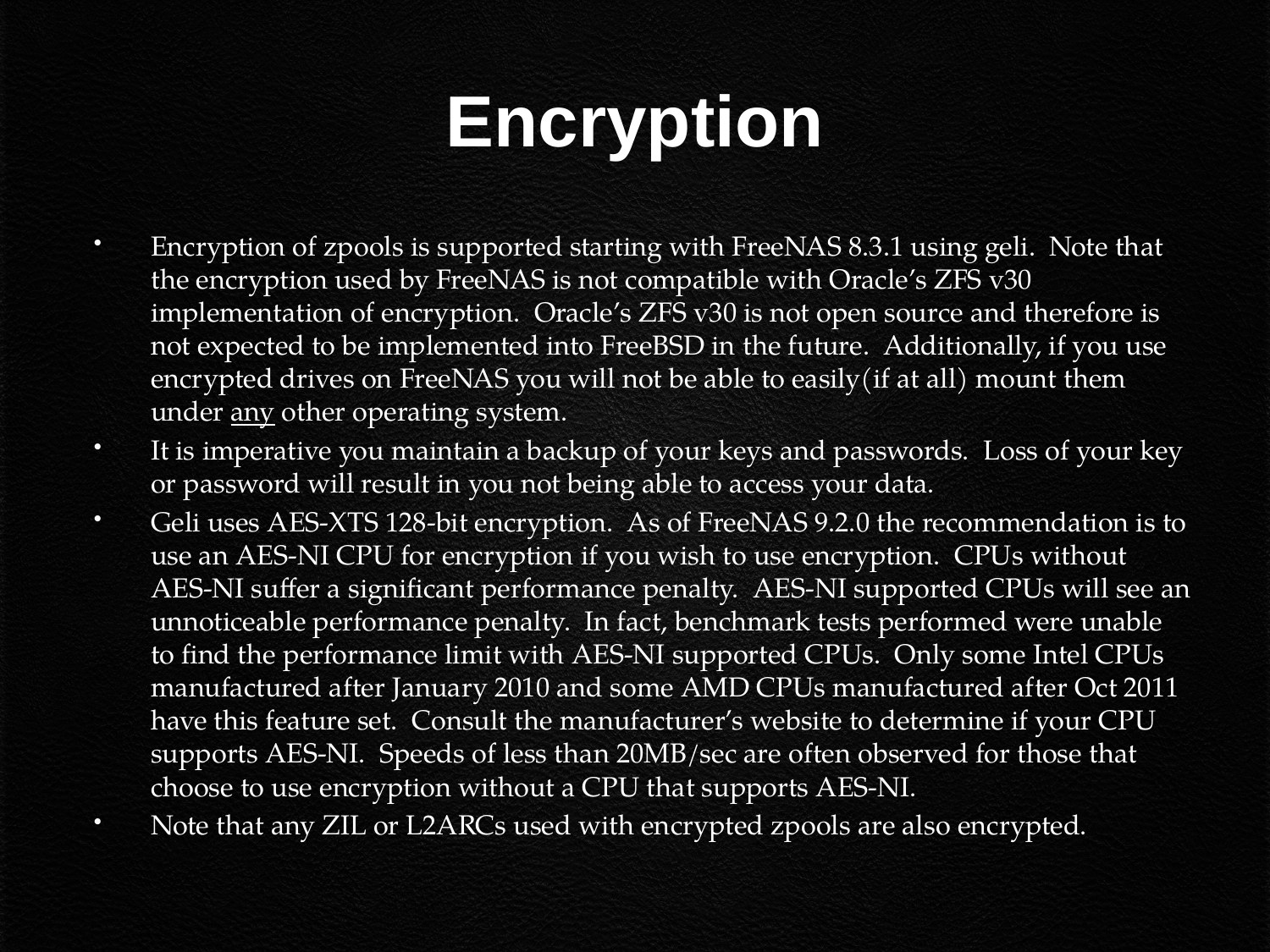

# Encryption
Encryption of zpools is supported starting with FreeNAS 8.3.1 using geli.  Note that the encryption used by FreeNAS is not compatible with Oracle’s ZFS v30 implementation of encryption.  Oracle’s ZFS v30 is not open source and therefore is not expected to be implemented into FreeBSD in the future.  Additionally, if you use encrypted drives on FreeNAS you will not be able to easily(if at all) mount them under any other operating system.
It is imperative you maintain a backup of your keys and passwords.  Loss of your key or password will result in you not being able to access your data.
Geli uses AES-XTS 128-bit encryption.  As of FreeNAS 9.2.0 the recommendation is to use an AES-NI CPU for encryption if you wish to use encryption.  CPUs without AES-NI suffer a significant performance penalty.  AES-NI supported CPUs will see an unnoticeable performance penalty.  In fact, benchmark tests performed were unable to find the performance limit with AES-NI supported CPUs.  Only some Intel CPUs manufactured after January 2010 and some AMD CPUs manufactured after Oct 2011 have this feature set.  Consult the manufacturer’s website to determine if your CPU supports AES-NI.  Speeds of less than 20MB/sec are often observed for those that choose to use encryption without a CPU that supports AES-NI.
Note that any ZIL or L2ARCs used with encrypted zpools are also encrypted.